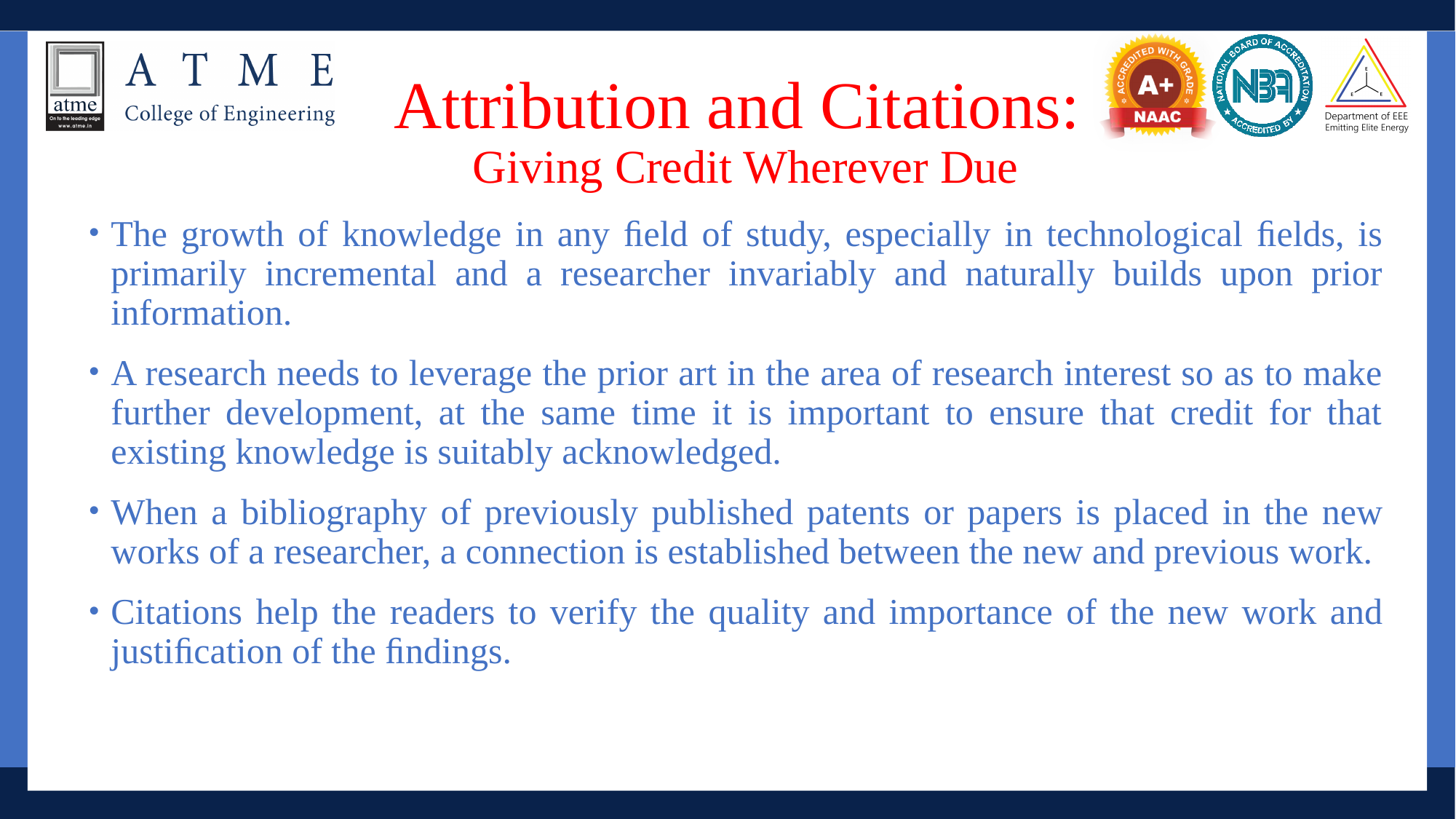

# Attribution and Citations: Giving Credit Wherever Due
The growth of knowledge in any ﬁeld of study, especially in technological ﬁelds, is primarily incremental and a researcher invariably and naturally builds upon prior information.
A research needs to leverage the prior art in the area of research interest so as to make further development, at the same time it is important to ensure that credit for that existing knowledge is suitably acknowledged.
When a bibliography of previously published patents or papers is placed in the new works of a researcher, a connection is established between the new and previous work.
Citations help the readers to verify the quality and importance of the new work and justiﬁcation of the ﬁndings.